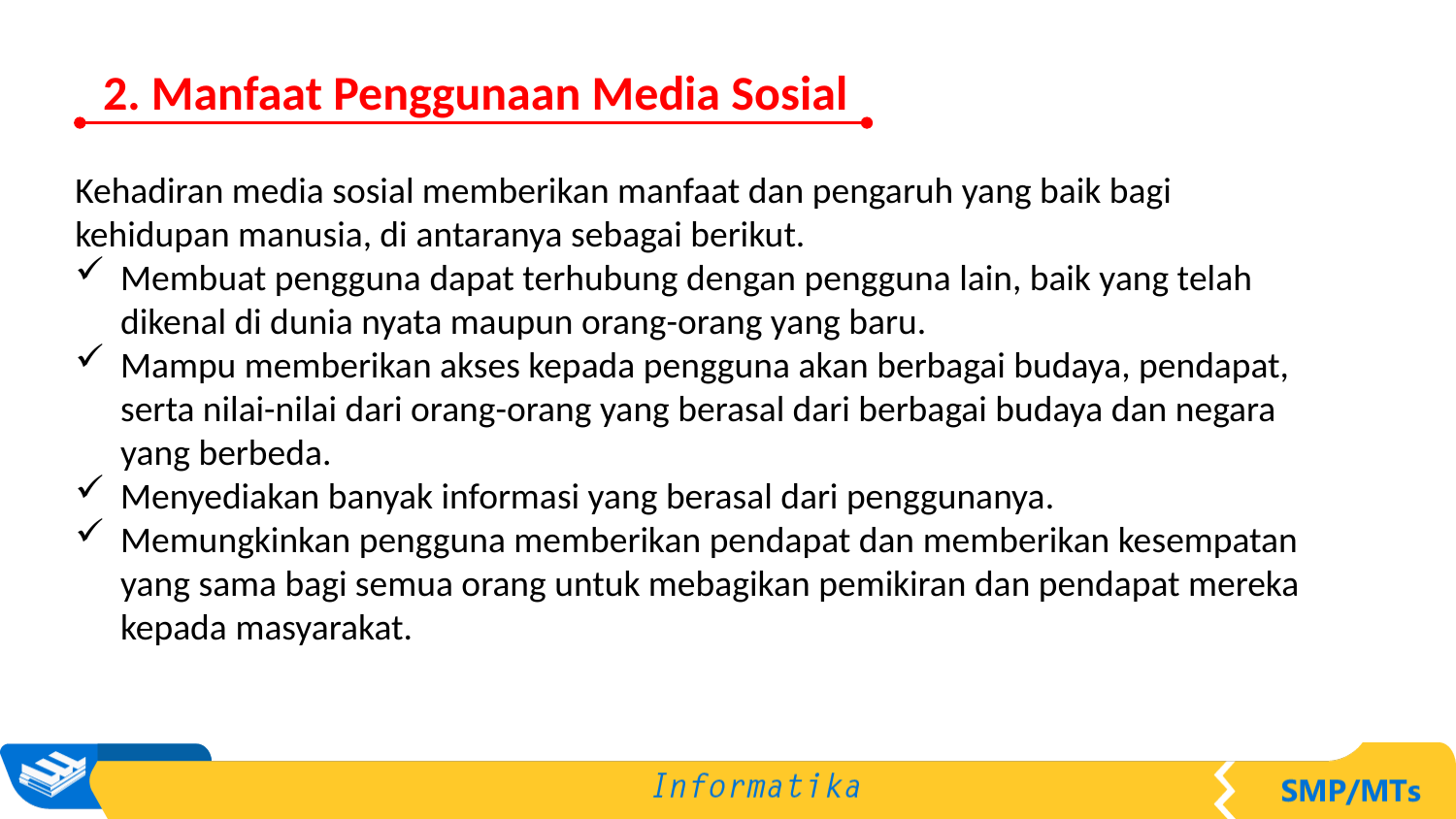

2. Manfaat Penggunaan Media Sosial
Kehadiran media sosial memberikan manfaat dan pengaruh yang baik bagi kehidupan manusia, di antaranya sebagai berikut.
Membuat pengguna dapat terhubung dengan pengguna lain, baik yang telah dikenal di dunia nyata maupun orang-orang yang baru.
Mampu memberikan akses kepada pengguna akan berbagai budaya, pendapat, serta nilai-nilai dari orang-orang yang berasal dari berbagai budaya dan negara yang berbeda.
Menyediakan banyak informasi yang berasal dari penggunanya.
Memungkinkan pengguna memberikan pendapat dan memberikan kesempatan yang sama bagi semua orang untuk mebagikan pemikiran dan pendapat mereka kepada masyarakat.